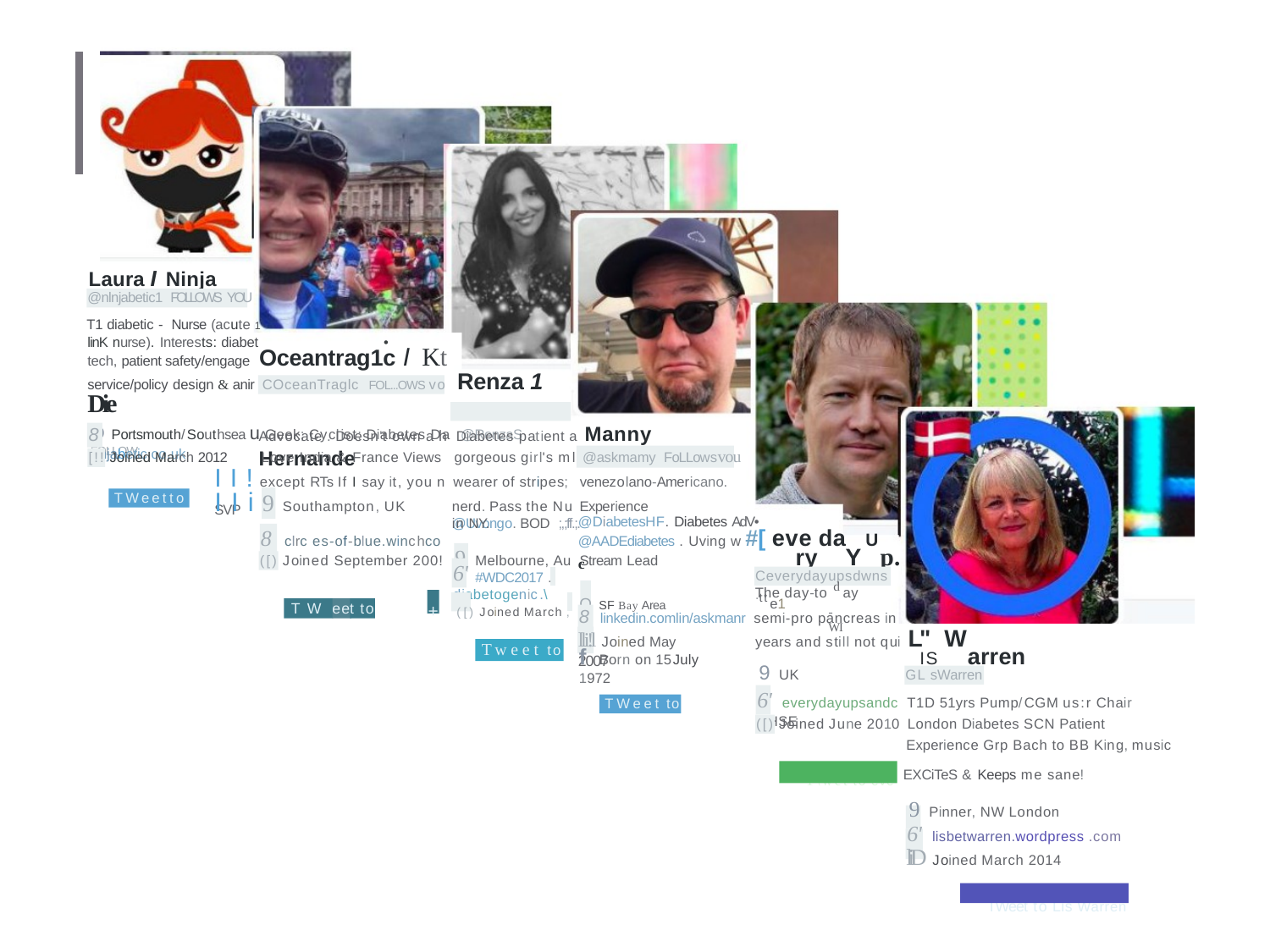

Laura I Ninja

@nlnjabetic1  FOLLOWS YOU

T1 diabetic - Nurse (acute 1
linK nurse). Interests: diabet	•
tech, patient safety/engage  Oceantrag1c I Kt
service/policy design & anir  COceanTraglc  FOL...OWS vo  Renza 1 Die
Q Portsmouth/Southsea u Geek;Cyclist;Diabetes Da  @RenzaS  FOLLOW

Advocate .Doesn't own a h  Diabetes patient a  Manny Hernande
8 ninjabetic.co.uk

[!! Joined March 2012	Love India & France Views   gorgeous girl's ml @askmamy  FoLLowsvou
II!except RTs If I say it, you n wearer of stripes; venezolano-Americano. SVP

IIi9 Southampton,UK

TWeetto
nerd.Pass the Nu Experience @Uvongo.BOD  ;,;ff.;.
in NY.
@DiabetesHF. Diabetes AdV•
@AADEdiabetes . Uving w #[ eve	da	U   c

8 clrc es-of-blue.winchco
([) Joined September 200!
ry	Y	p.

9

Melbourne, Au  Stream Lead #WDC2017 .

6'  diabetogenic.\

Ceverydayupsdwns

+   ([) Joined March ,  Q SF Bay Area

The day-to day   ·tte1
-	WI

TWeet to
8 linkedin.comlin/askmanr  semi-pro pancreas in

years and still not qui L"   W

lli!l Joined May 2007

Tweet to
IS	arren
f Born on 15July 1972
9 UK

GL sWarren

6'  everydayupsandc  T1D 51yrs Pump/CGM us:r Chair NHSE

TWeet to

([) Joined June 2010  London Diabetes SCN Patient
Experience Grp Bach to BB King,music
1\wet to eve  EXCiTeS & Keeps me sane!
9 Pinner,NW London
6'  lisbetwarren.wordpress .com
liD Joined March 2014

TWeet to Lis Warren